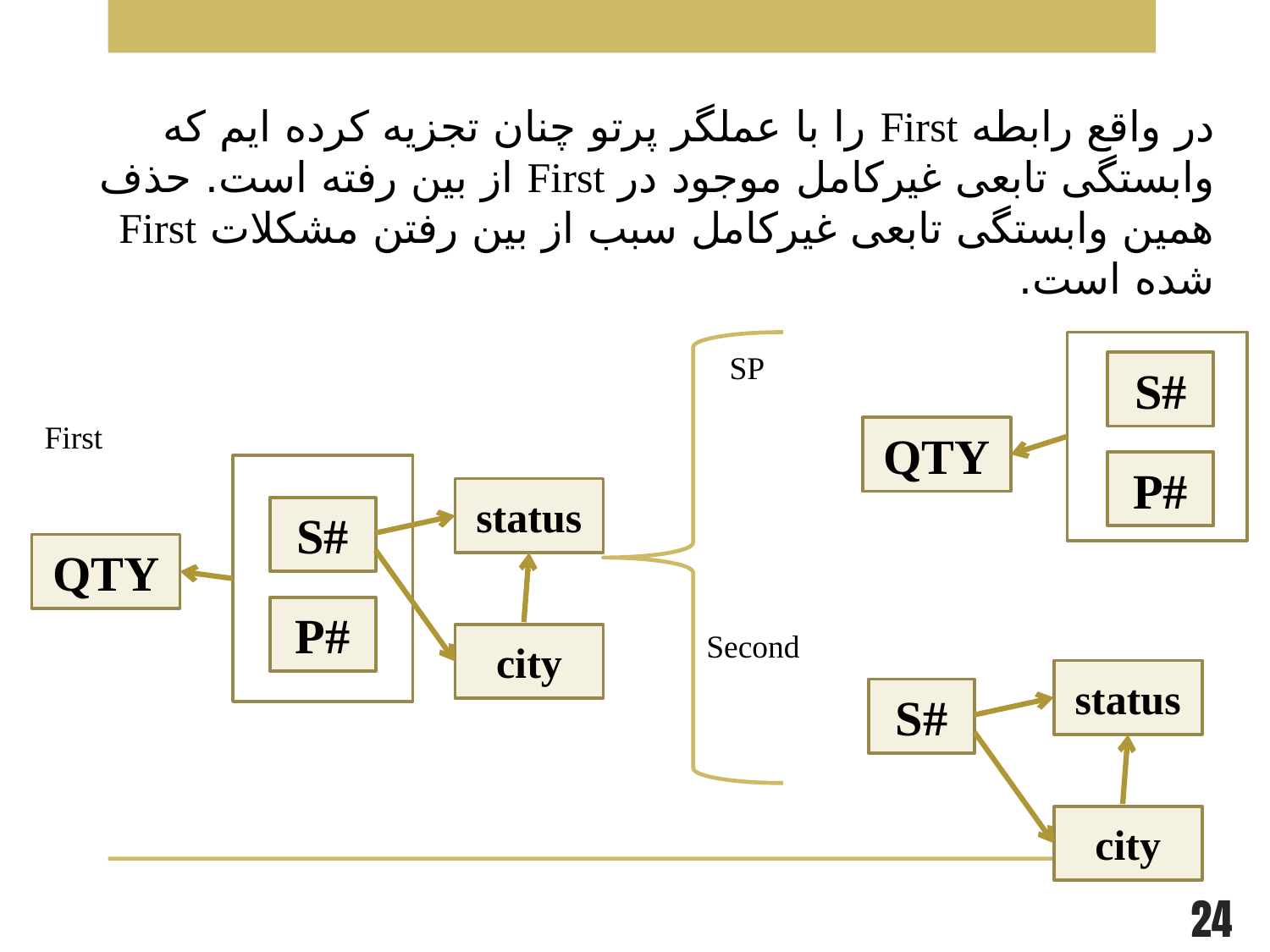

در واقع رابطه First را با عملگر پرتو چنان تجزیه کرده ایم که وابستگی تابعی غیرکامل موجود در First از بین رفته است. حذف همین وابستگی تابعی غیرکامل سبب از بین رفتن مشکلات First شده است.

SP
S#
First
QTY
P#

status
S#
QTY
P#
Second
city
status
S#
city
24